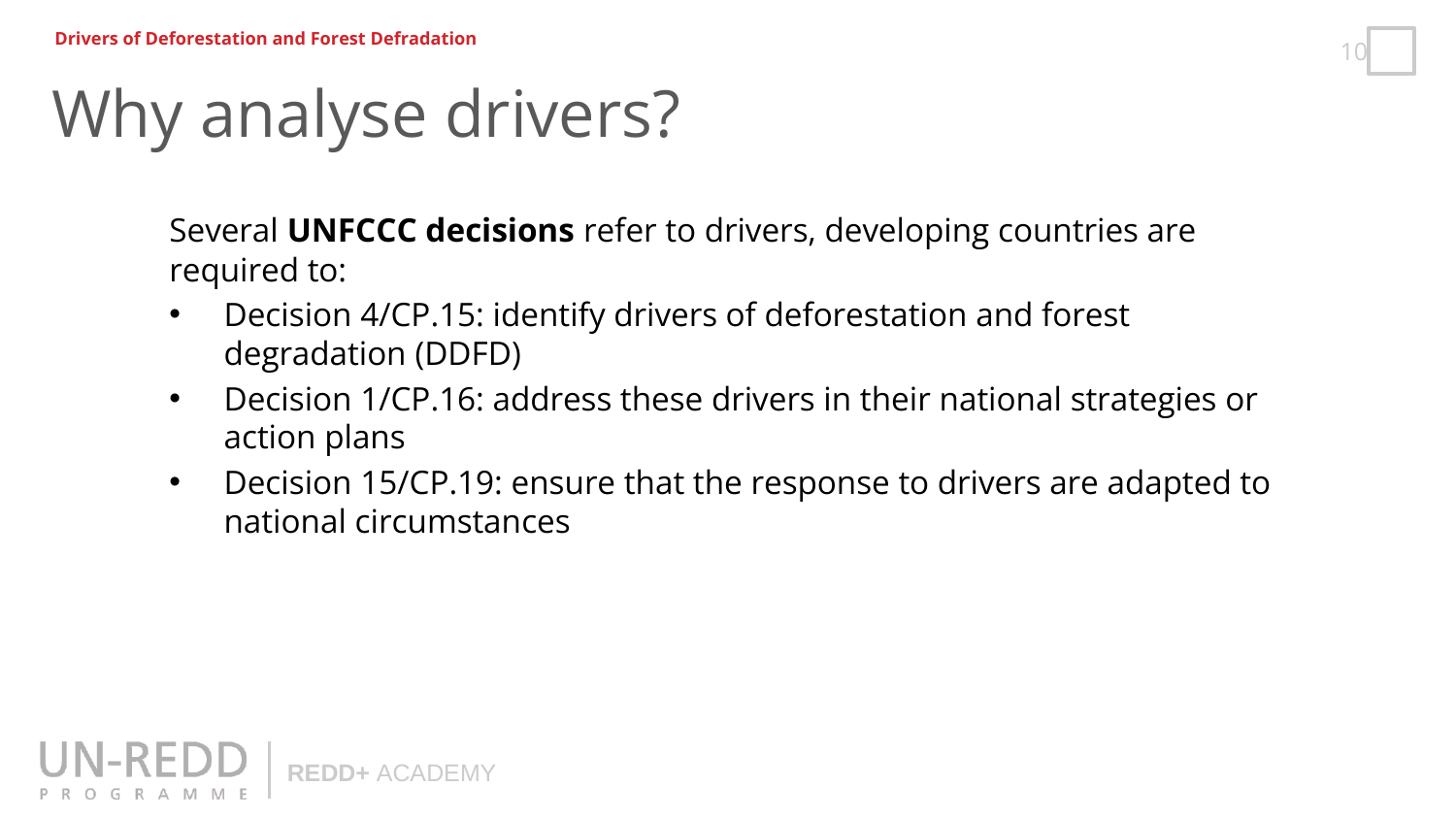

Drivers of Deforestation and Forest Defradation
Why analyse drivers?
Several UNFCCC decisions refer to drivers, developing countries are required to:
Decision 4/CP.15: identify drivers of deforestation and forest degradation (DDFD)
Decision 1/CP.16: address these drivers in their national strategies or action plans
Decision 15/CP.19: ensure that the response to drivers are adapted to national circumstances